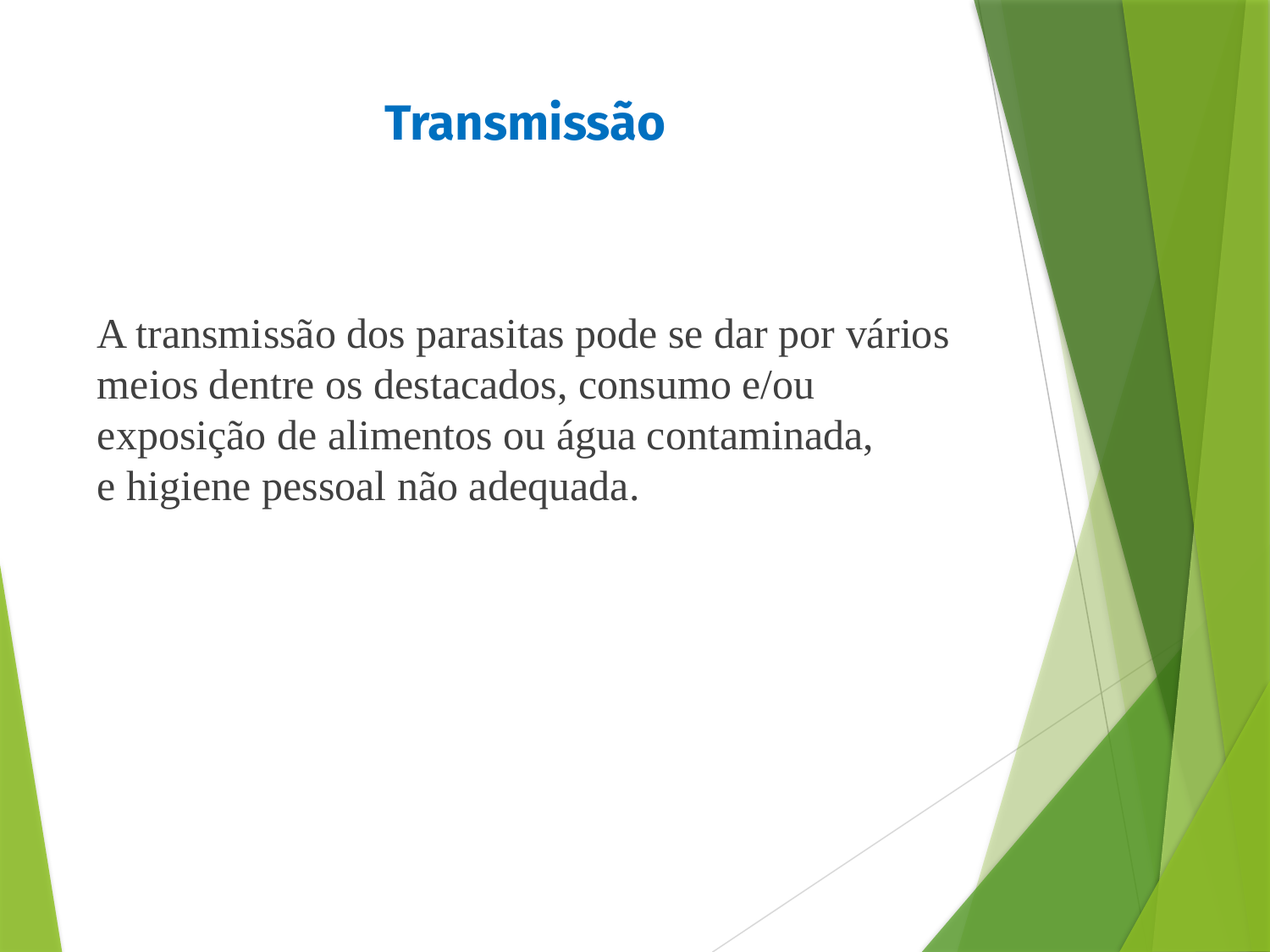

# Transmissão
A transmissão dos parasitas pode se dar por vários meios dentre os destacados, consumo e/ou exposição de alimentos ou água contaminada, e higiene pessoal não adequada.